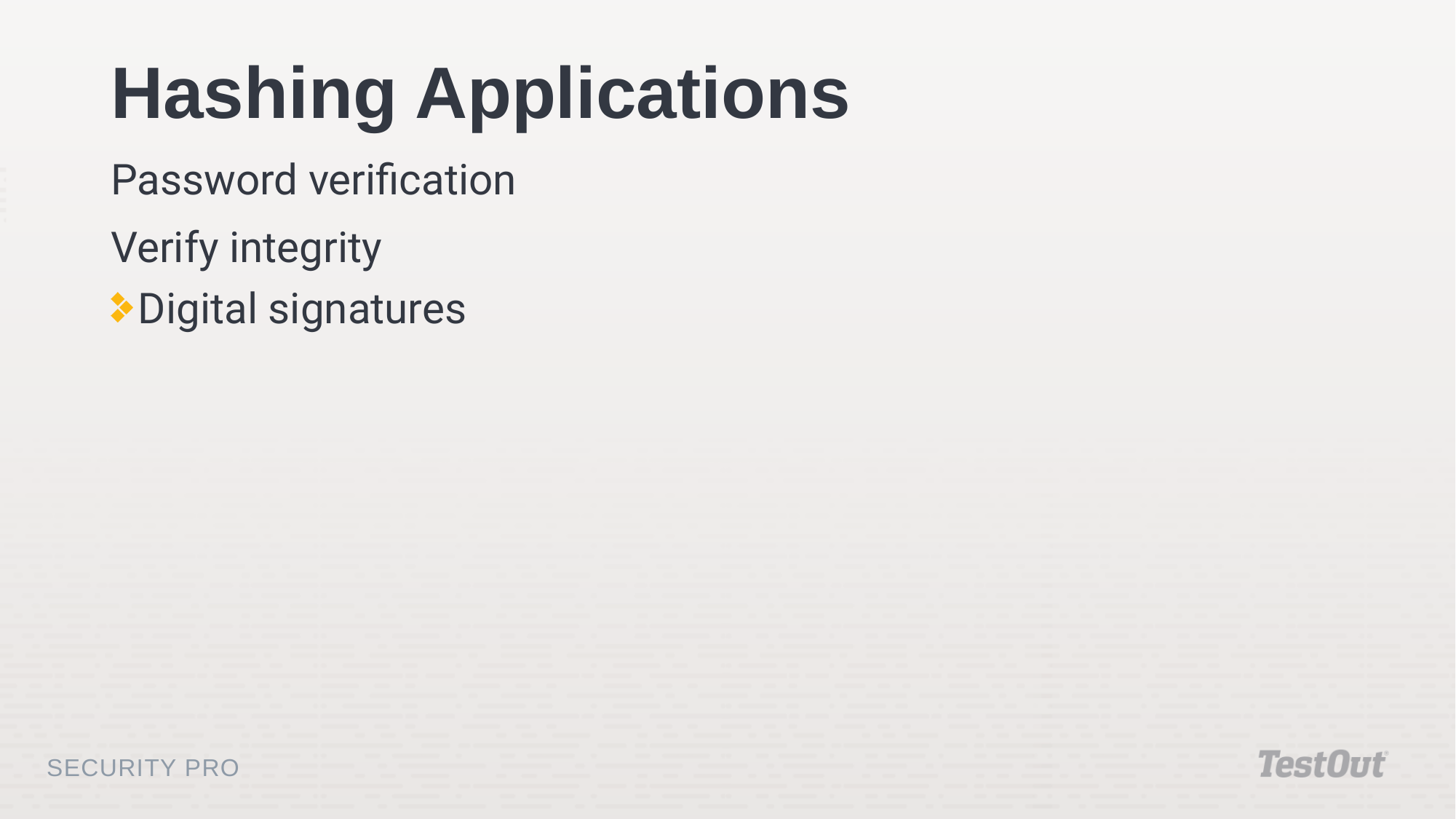

# Hashing Applications
Password verification
Verify integrity
Digital signatures
Security Pro